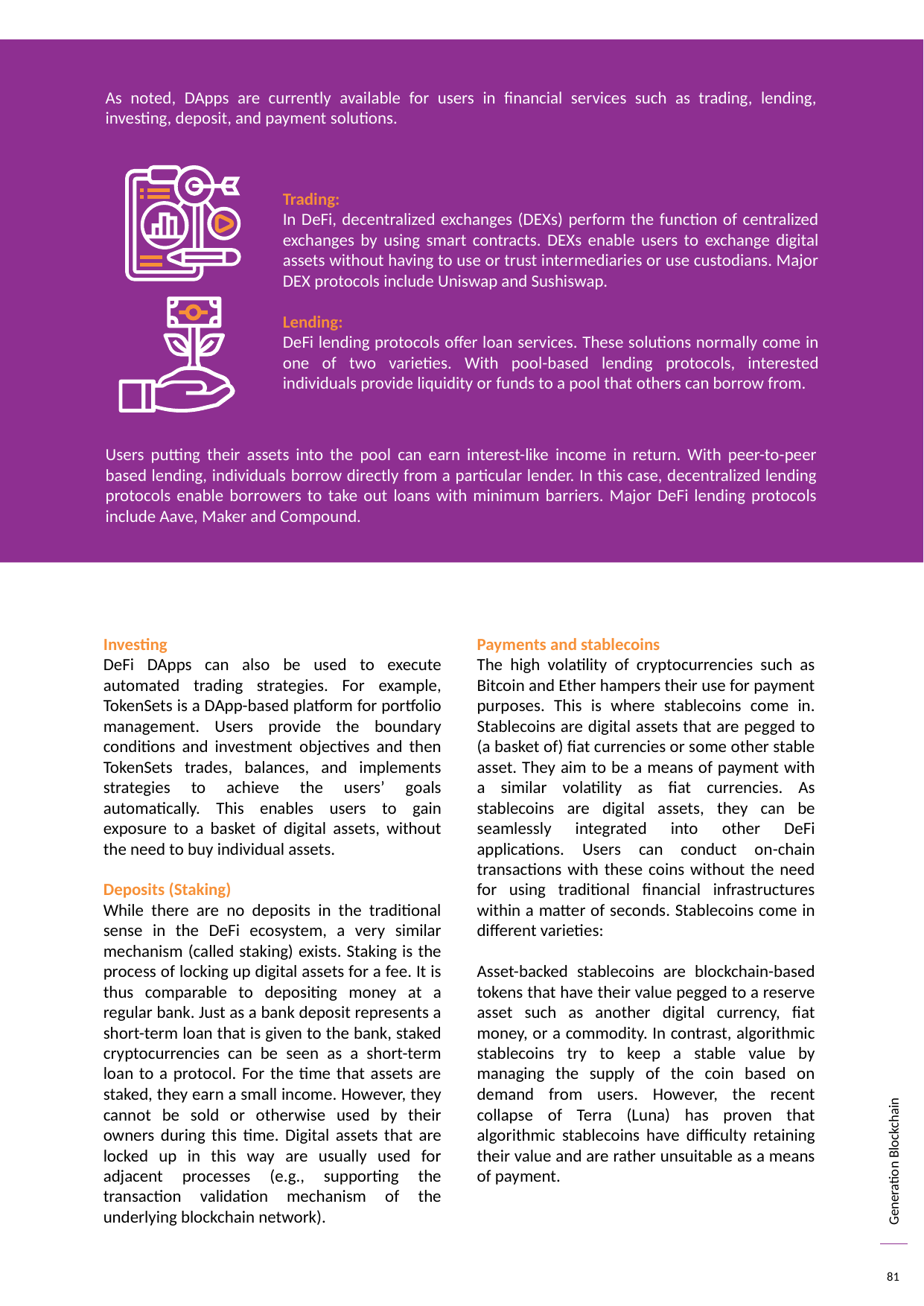

As noted, DApps are currently available for users in financial services such as trading, lending, investing, deposit, and payment solutions.

Trading:
In DeFi, decentralized exchanges (DEXs) perform the function of centralized exchanges by using smart contracts. DEXs enable users to exchange digital assets without having to use or trust intermediaries or use custodians. Major DEX protocols include Uniswap and Sushiswap.

Lending:
DeFi lending protocols offer loan services. These solutions normally come in one of two varieties. With pool-based lending protocols, interested individuals provide liquidity or funds to a pool that others can borrow from.

Users putting their assets into the pool can earn interest-like income in return. With peer-to-peer based lending, individuals borrow directly from a particular lender. In this case, decentralized lending protocols enable borrowers to take out loans with minimum barriers. Major DeFi lending protocols include Aave, Maker and Compound.
Investing
DeFi DApps can also be used to execute automated trading strategies. For example, TokenSets is a DApp-based platform for portfolio management. Users provide the boundary conditions and investment objectives and then TokenSets trades, balances, and implements strategies to achieve the users’ goals automatically. This enables users to gain exposure to a basket of digital assets, without the need to buy individual assets.

Deposits (Staking)
While there are no deposits in the traditional sense in the DeFi ecosystem, a very similar mechanism (called staking) exists. Staking is the process of locking up digital assets for a fee. It is thus comparable to depositing money at a regular bank. Just as a bank deposit represents a short-term loan that is given to the bank, staked cryptocurrencies can be seen as a short-term loan to a protocol. For the time that assets are staked, they earn a small income. However, they cannot be sold or otherwise used by their owners during this time. Digital assets that are locked up in this way are usually used for adjacent processes (e.g., supporting the transaction validation mechanism of the underlying blockchain network).
Payments and stablecoins
The high volatility of cryptocurrencies such as Bitcoin and Ether hampers their use for payment purposes. This is where stablecoins come in. Stablecoins are digital assets that are pegged to (a basket of) fiat currencies or some other stable asset. They aim to be a means of payment with a similar volatility as fiat currencies. As stablecoins are digital assets, they can be seamlessly integrated into other DeFi applications. Users can conduct on-chain transactions with these coins without the need for using traditional financial infrastructures within a matter of seconds. Stablecoins come in different varieties:
Asset-backed stablecoins are blockchain-based tokens that have their value pegged to a reserve asset such as another digital currency, fiat money, or a commodity. In contrast, algorithmic stablecoins try to keep a stable value by managing the supply of the coin based on demand from users. However, the recent collapse of Terra (Luna) has proven that algorithmic stablecoins have difficulty retaining their value and are rather unsuitable as a means of payment.

81